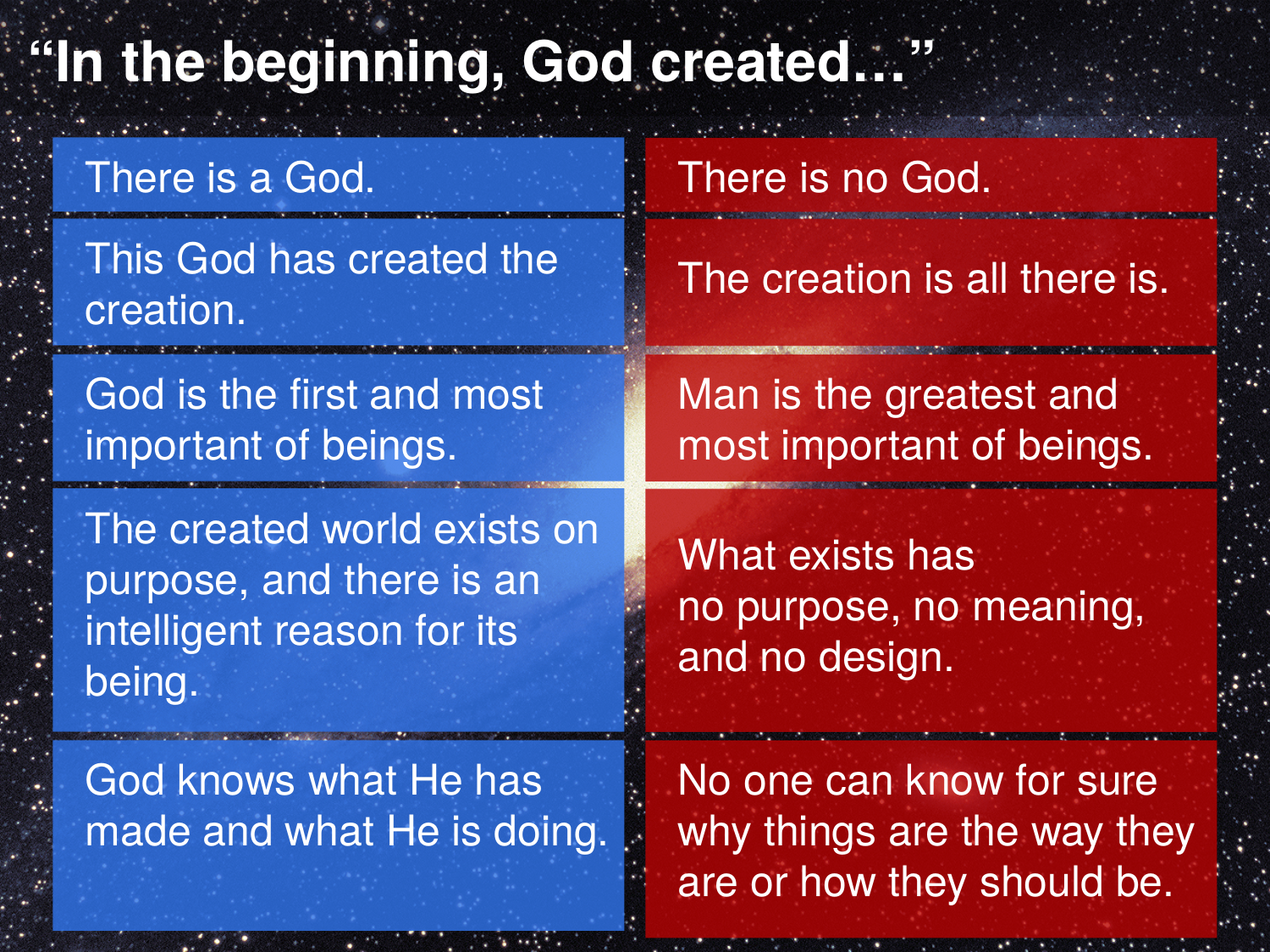

“In the beginning, God created…”
There is a God.

There is no God.

This God has created the creation.
The creation is all there is.
God is the first and most important of beings.
Man is the greatest and most important of beings.
The created world exists on purpose, and there is an intelligent reason for its being.
What exists has
no purpose, no meaning,
and no design.
God knows what He has made and what He is doing.
No one can know for sure why things are the way they are or how they should be.